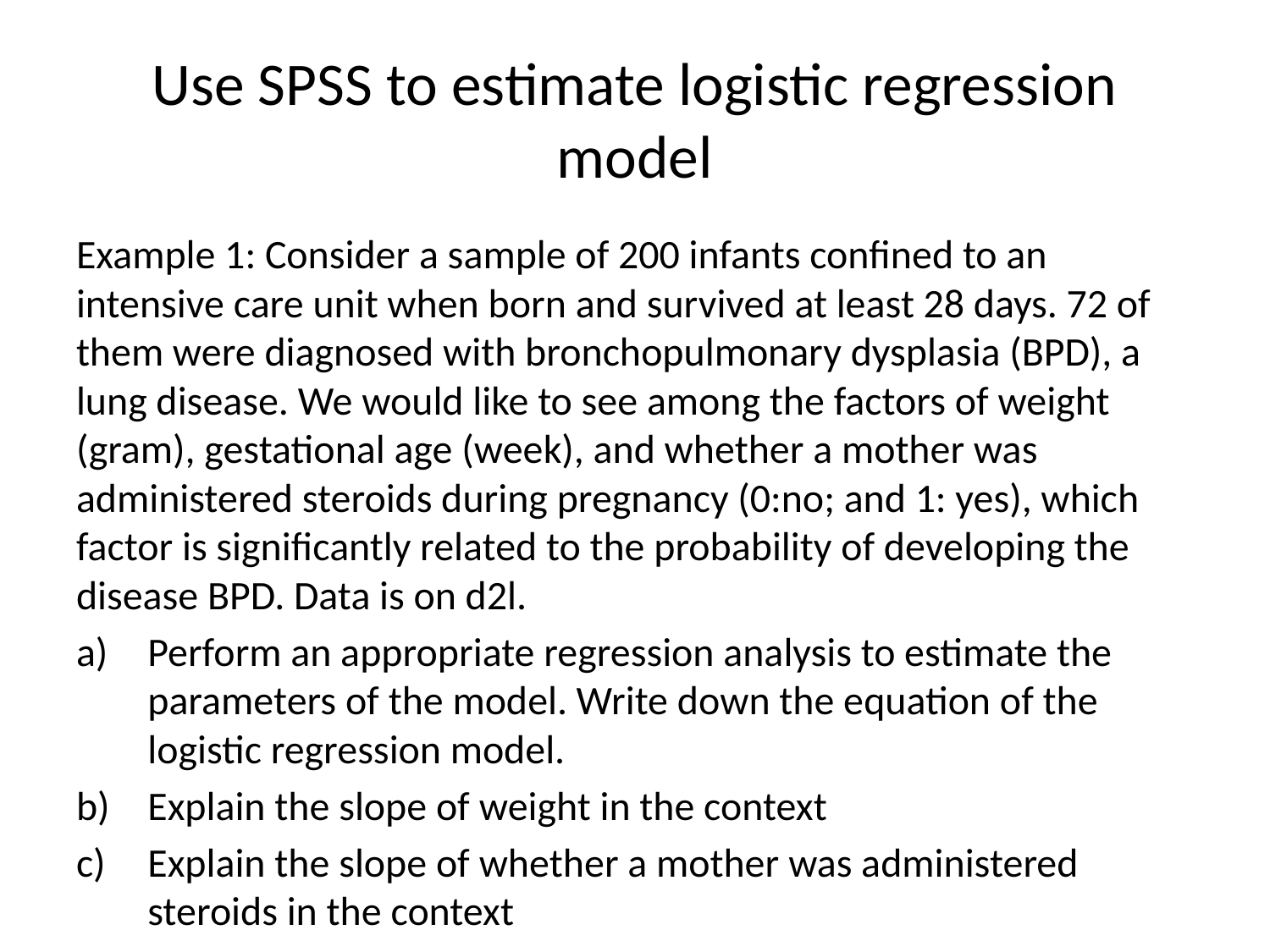

# Use SPSS to estimate logistic regression model
Example 1: Consider a sample of 200 infants confined to an intensive care unit when born and survived at least 28 days. 72 of them were diagnosed with bronchopulmonary dysplasia (BPD), a lung disease. We would like to see among the factors of weight (gram), gestational age (week), and whether a mother was administered steroids during pregnancy (0:no; and 1: yes), which factor is significantly related to the probability of developing the disease BPD. Data is on d2l.
Perform an appropriate regression analysis to estimate the parameters of the model. Write down the equation of the logistic regression model.
Explain the slope of weight in the context
Explain the slope of whether a mother was administered steroids in the context